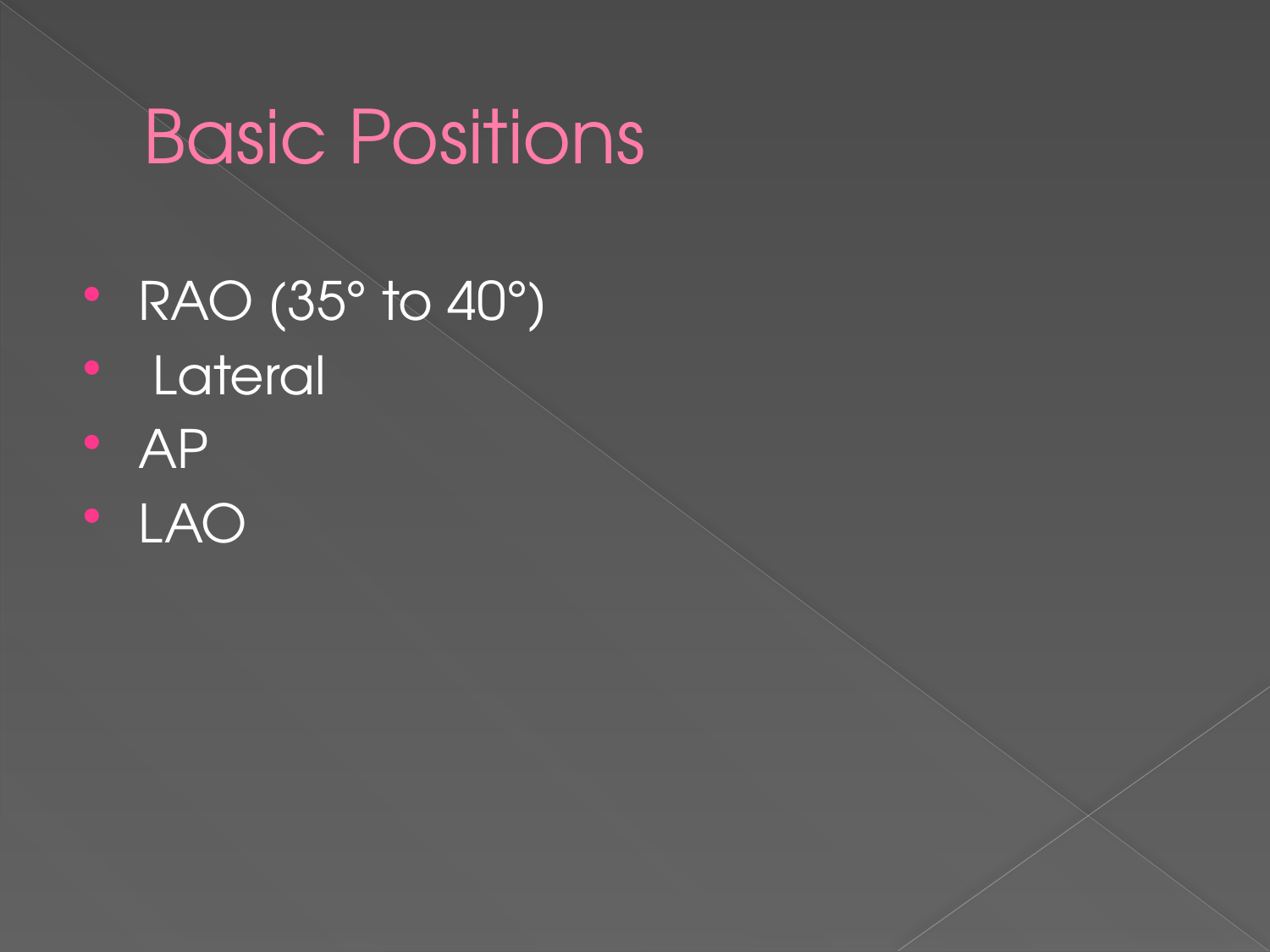

# Basic Positions
RAO (35° to 40°)
 Lateral
AP
LAO